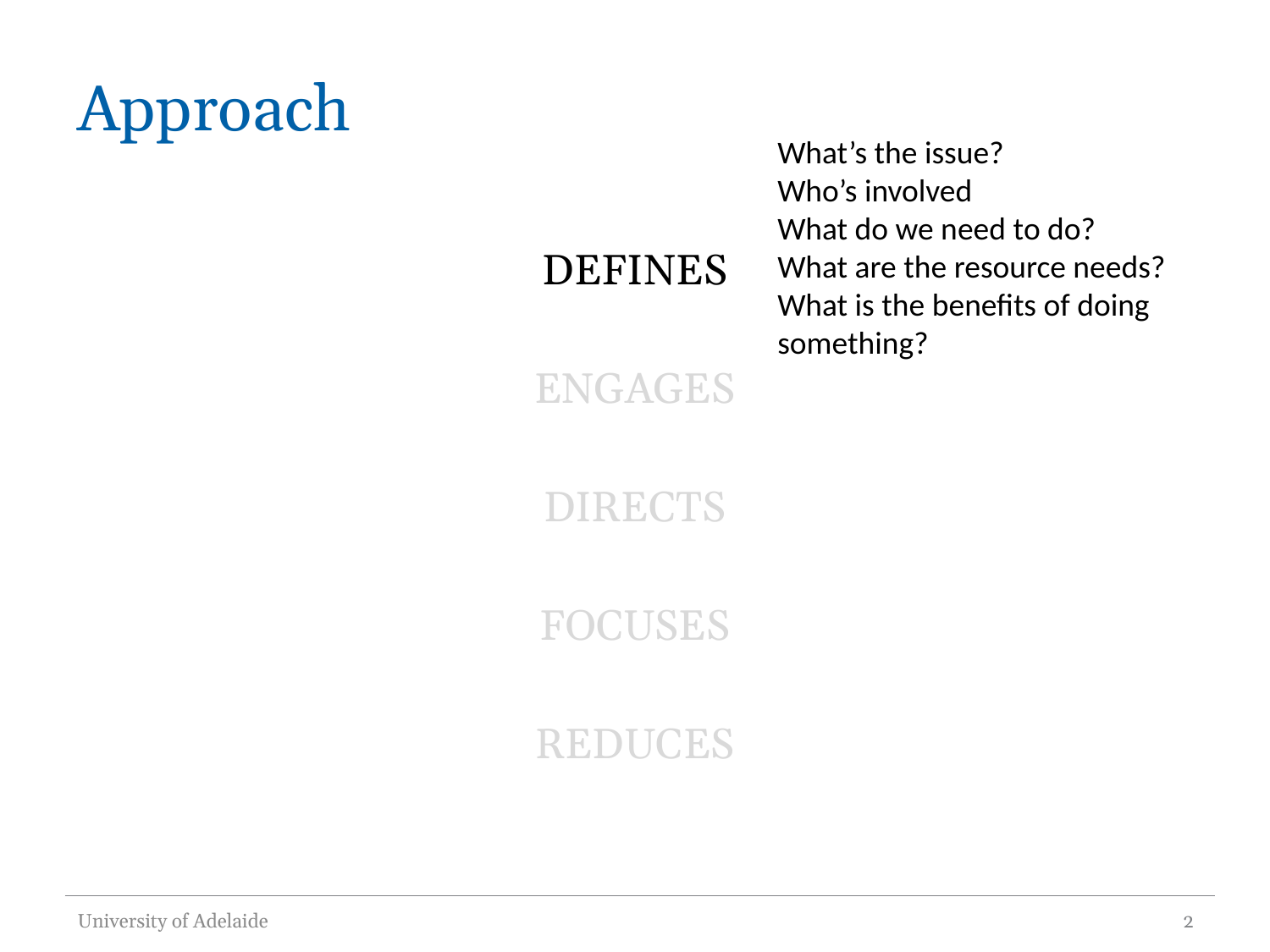

# Approach
What’s the issue?
Who’s involved
What do we need to do?
What are the resource needs?
What is the benefits of doing something?

DEFINES

ENGAGES

DIRECTS

FOCUSES

REDUCES
University of Adelaide
2